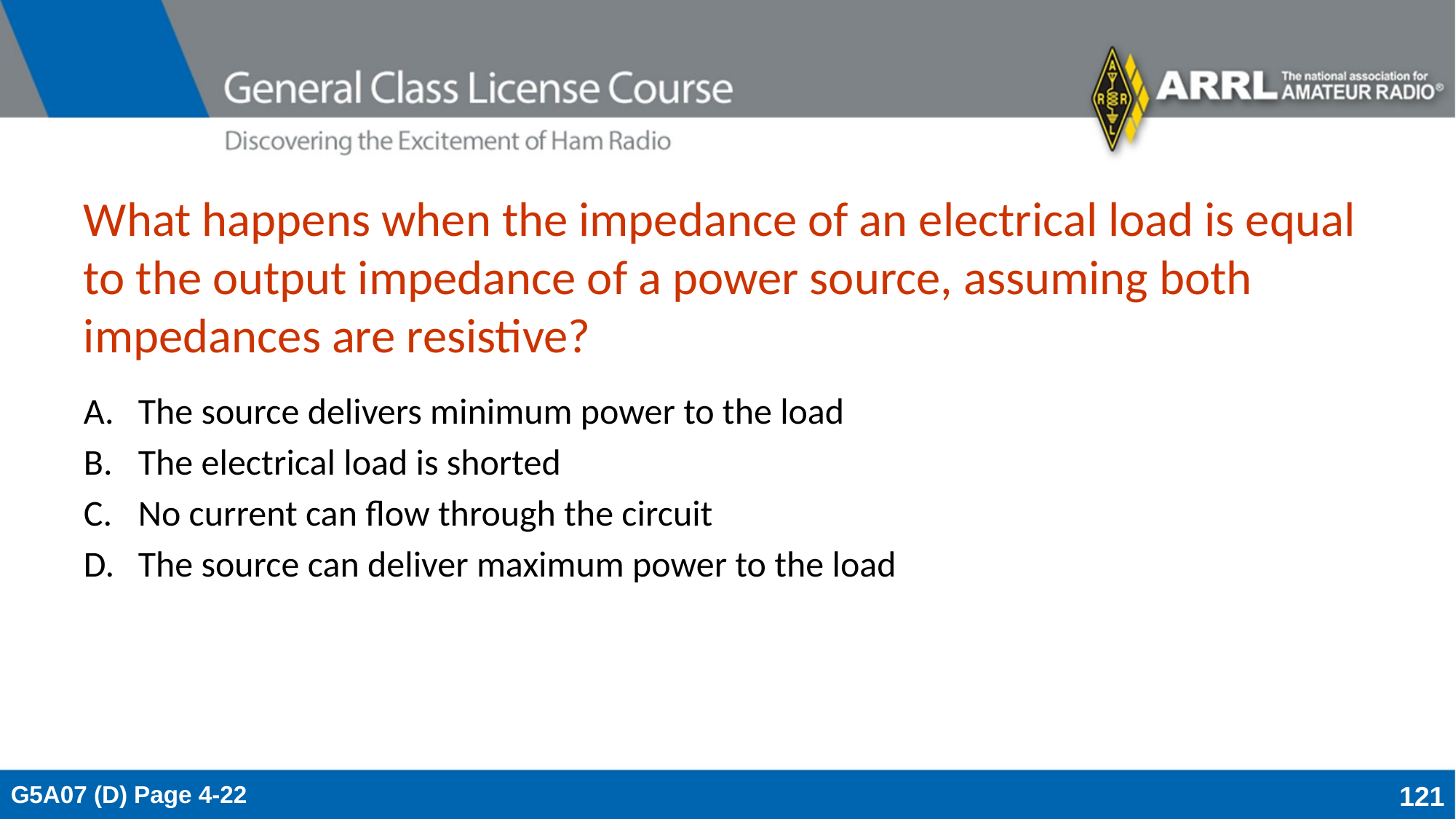

# What happens when the impedance of an electrical load is equal to the output impedance of a power source, assuming both impedances are resistive?
The source delivers minimum power to the load
The electrical load is shorted
No current can flow through the circuit
The source can deliver maximum power to the load
G5A07 (D) Page 4-22
121